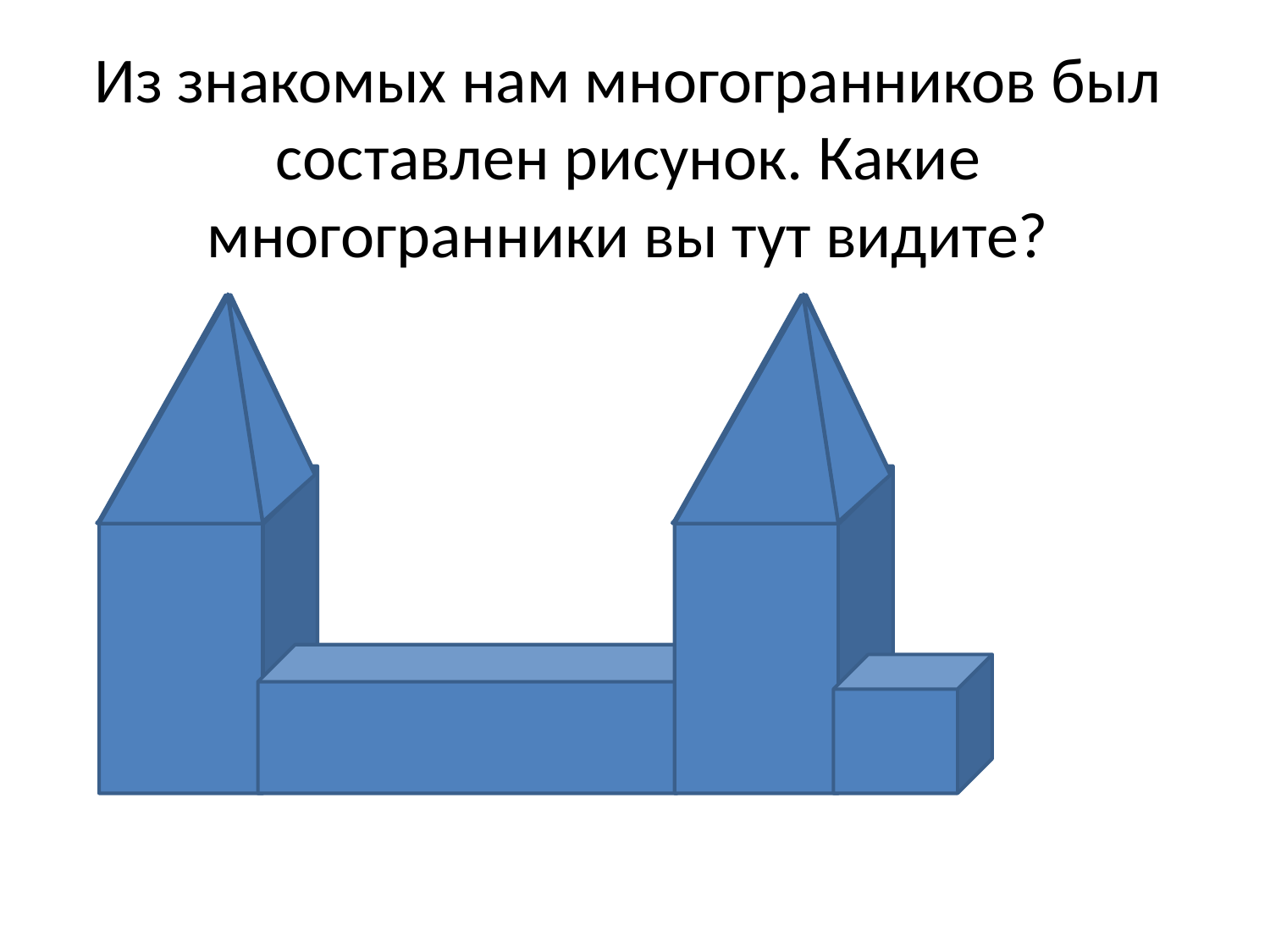

# Из знакомых нам многогранников был составлен рисунок. Какие многогранники вы тут видите?